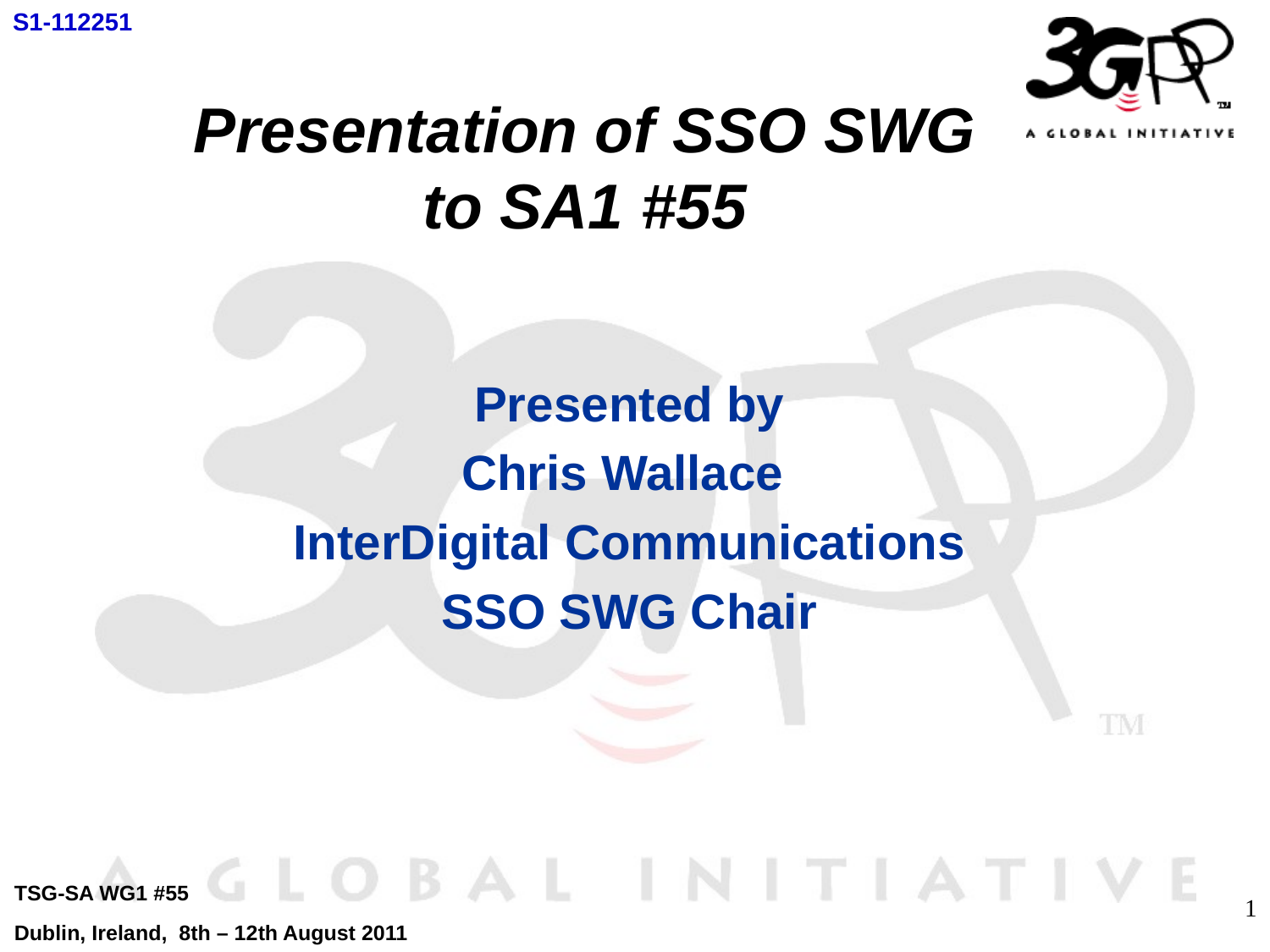

S1-112251
# Presentation of SSO SWG to SA1 #55
Presented by
Chris Wallace
InterDigital Communications
SSO SWG Chair
TSG-SA WG1 #55
Dublin, Ireland,  8th – 12th August 2011
1